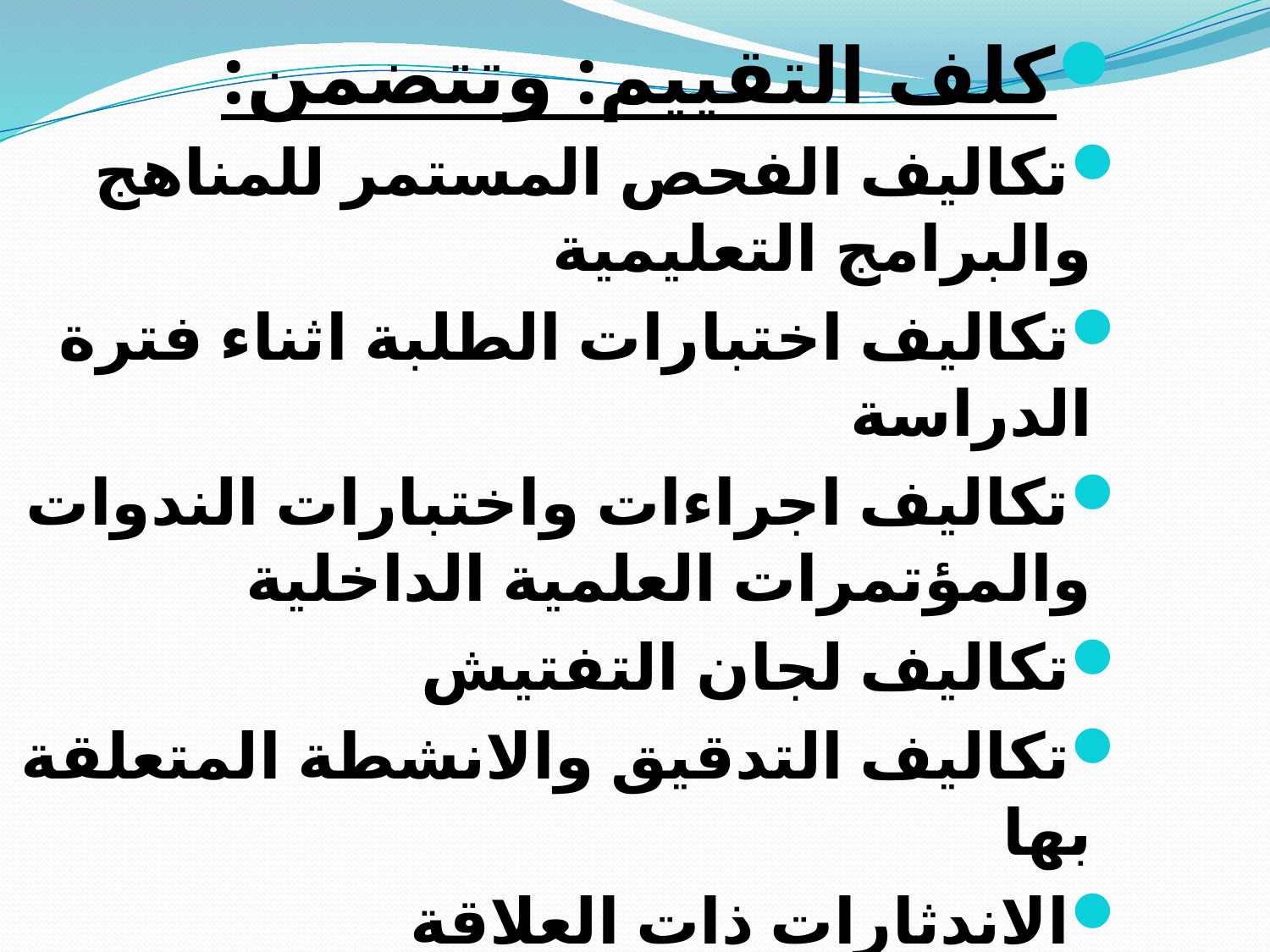

كلف التقييم: وتتضمن:
تكاليف الفحص المستمر للمناهج والبرامج التعليمية
تكاليف اختبارات الطلبة اثناء فترة الدراسة
تكاليف اجراءات واختبارات الندوات والمؤتمرات العلمية الداخلية
تكاليف لجان التفتيش
تكاليف التدقيق والانشطة المتعلقة بها
الاندثارات ذات العلاقة